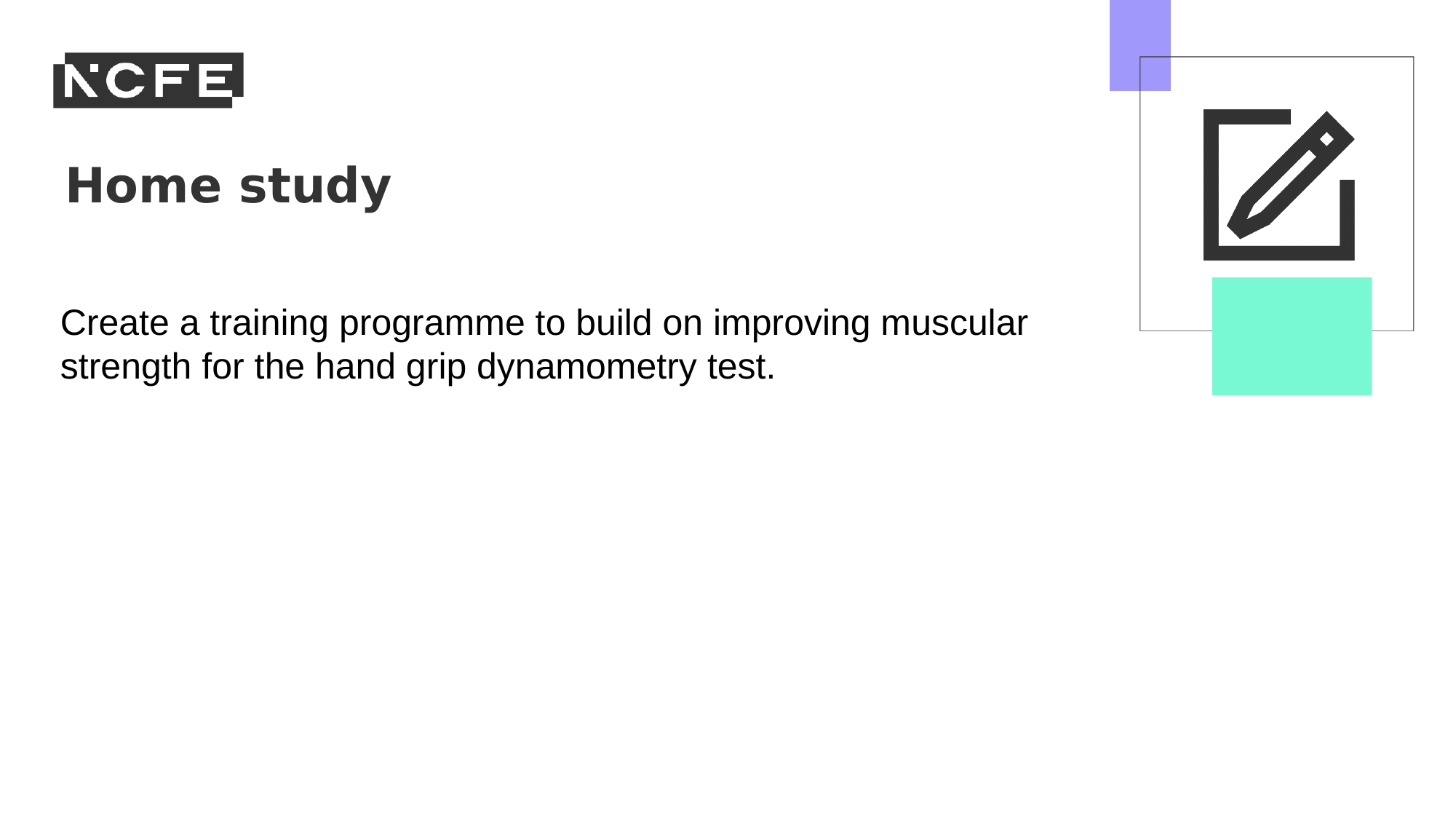

Create a training programme to build on improving muscular strength for the hand grip dynamometry test.